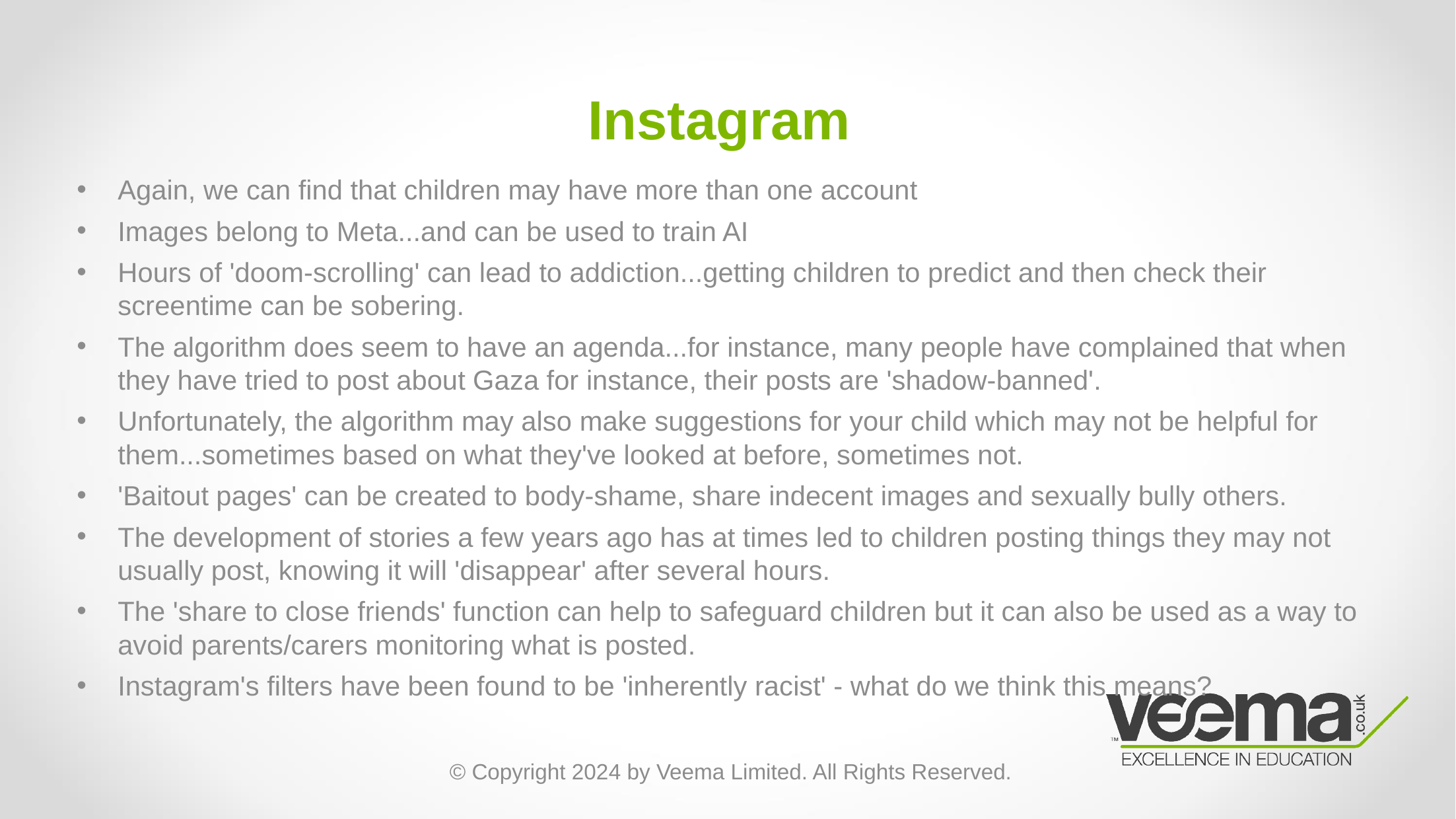

# Instagram
Again, we can find that children may have more than one account
Images belong to Meta...and can be used to train AI
Hours of 'doom-scrolling' can lead to addiction...getting children to predict and then check their screentime can be sobering.
The algorithm does seem to have an agenda...for instance, many people have complained that when they have tried to post about Gaza for instance, their posts are 'shadow-banned'.
Unfortunately, the algorithm may also make suggestions for your child which may not be helpful for them...sometimes based on what they've looked at before, sometimes not.
'Baitout pages' can be created to body-shame, share indecent images and sexually bully others.
The development of stories a few years ago has at times led to children posting things they may not usually post, knowing it will 'disappear' after several hours.
The 'share to close friends' function can help to safeguard children but it can also be used as a way to avoid parents/carers monitoring what is posted.
Instagram's filters have been found to be 'inherently racist' - what do we think this means?